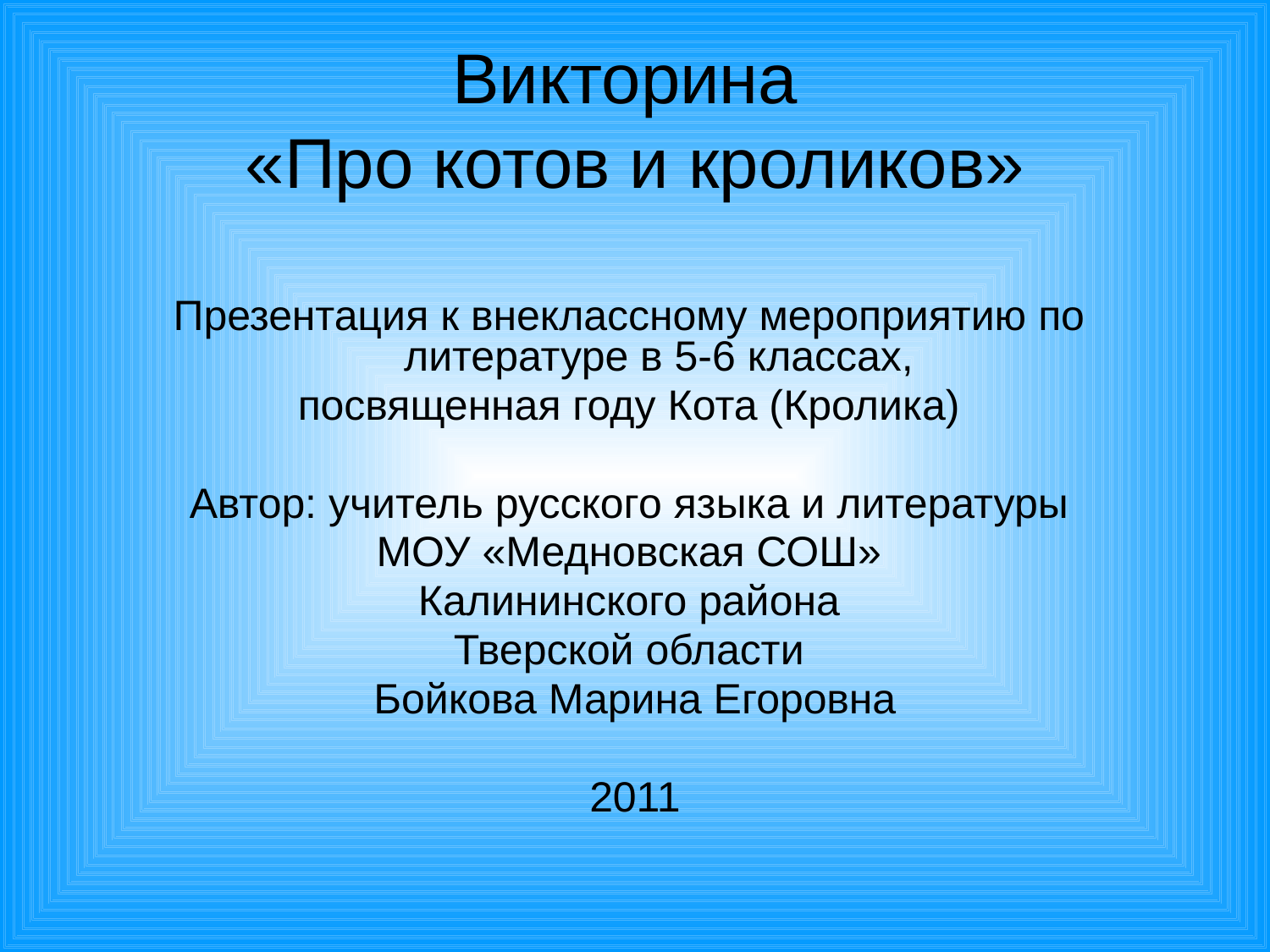

# Викторина «Про котов и кроликов»

Презентация к внеклассному мероприятию по  литературе в 5-6 классах,
посвященная году Кота (Кролика)

Автор: учитель русского языка и литературы
МОУ «Медновская СОШ»
Калининского района
Тверской области
Бойкова Марина Егоровна

2011